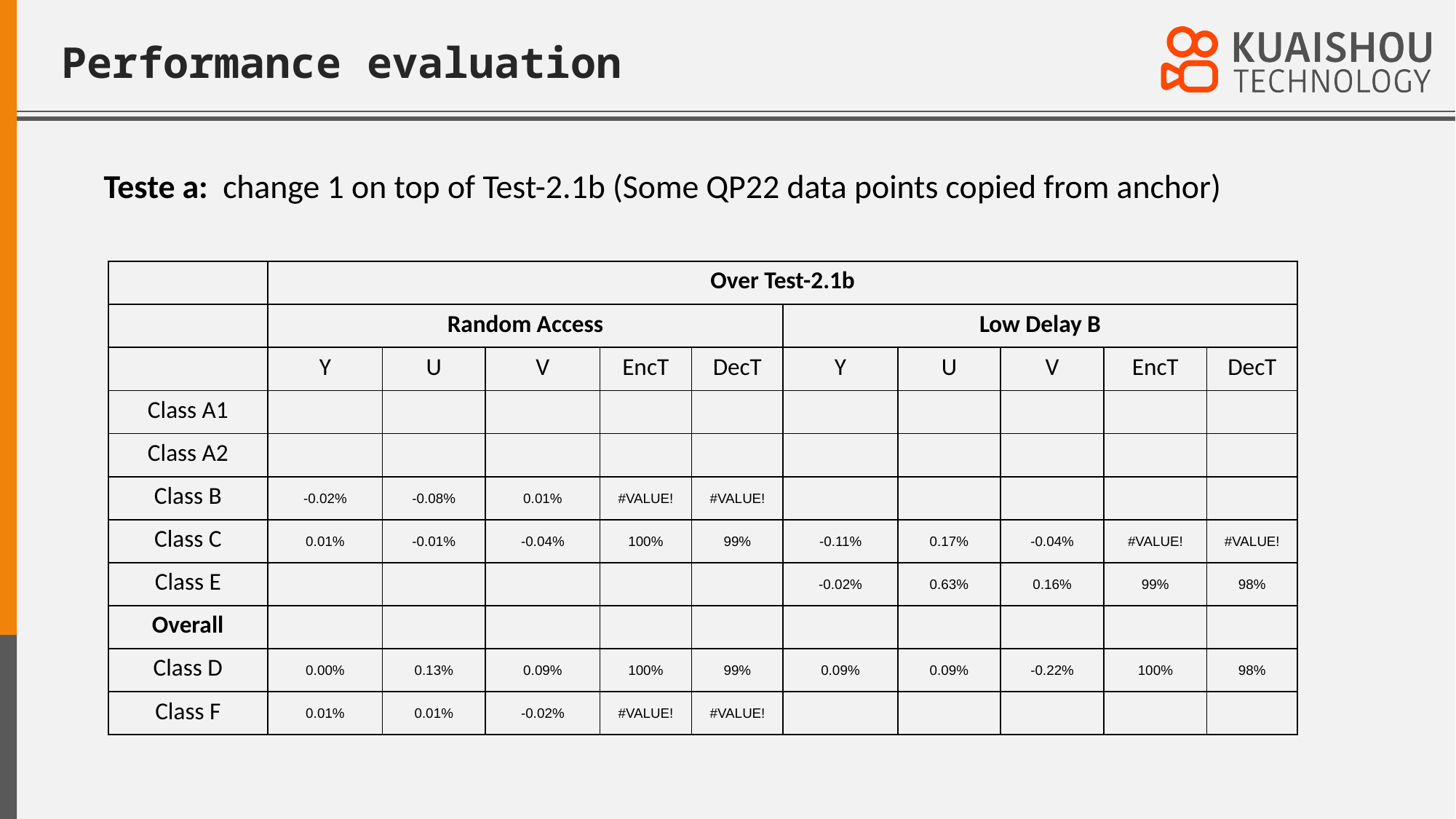

# Performance evaluation
Teste a:  change 1 on top of Test-2.1b (Some QP22 data points copied from anchor)
|  | Over Test-2.1b |  |  |  |  |  |  |  |  |  |
| --- | --- | --- | --- | --- | --- | --- | --- | --- | --- | --- |
|  | Random Access |  |  |  |  | Low Delay B |  |  |  |  |
|  | Y | U | V | EncT | DecT | Y | U | V | EncT | DecT |
| Class A1 |  |  |  |  |  |  |  |  |  |  |
| Class A2 |  |  |  |  |  |  |  |  |  |  |
| Class B | -0.02% | -0.08% | 0.01% | #VALUE! | #VALUE! |  |  |  |  |  |
| Class C | 0.01% | -0.01% | -0.04% | 100% | 99% | -0.11% | 0.17% | -0.04% | #VALUE! | #VALUE! |
| Class E |  |  |  |  |  | -0.02% | 0.63% | 0.16% | 99% | 98% |
| Overall |  |  |  |  |  |  |  |  |  |  |
| Class D | 0.00% | 0.13% | 0.09% | 100% | 99% | 0.09% | 0.09% | -0.22% | 100% | 98% |
| Class F | 0.01% | 0.01% | -0.02% | #VALUE! | #VALUE! |  |  |  |  |  |